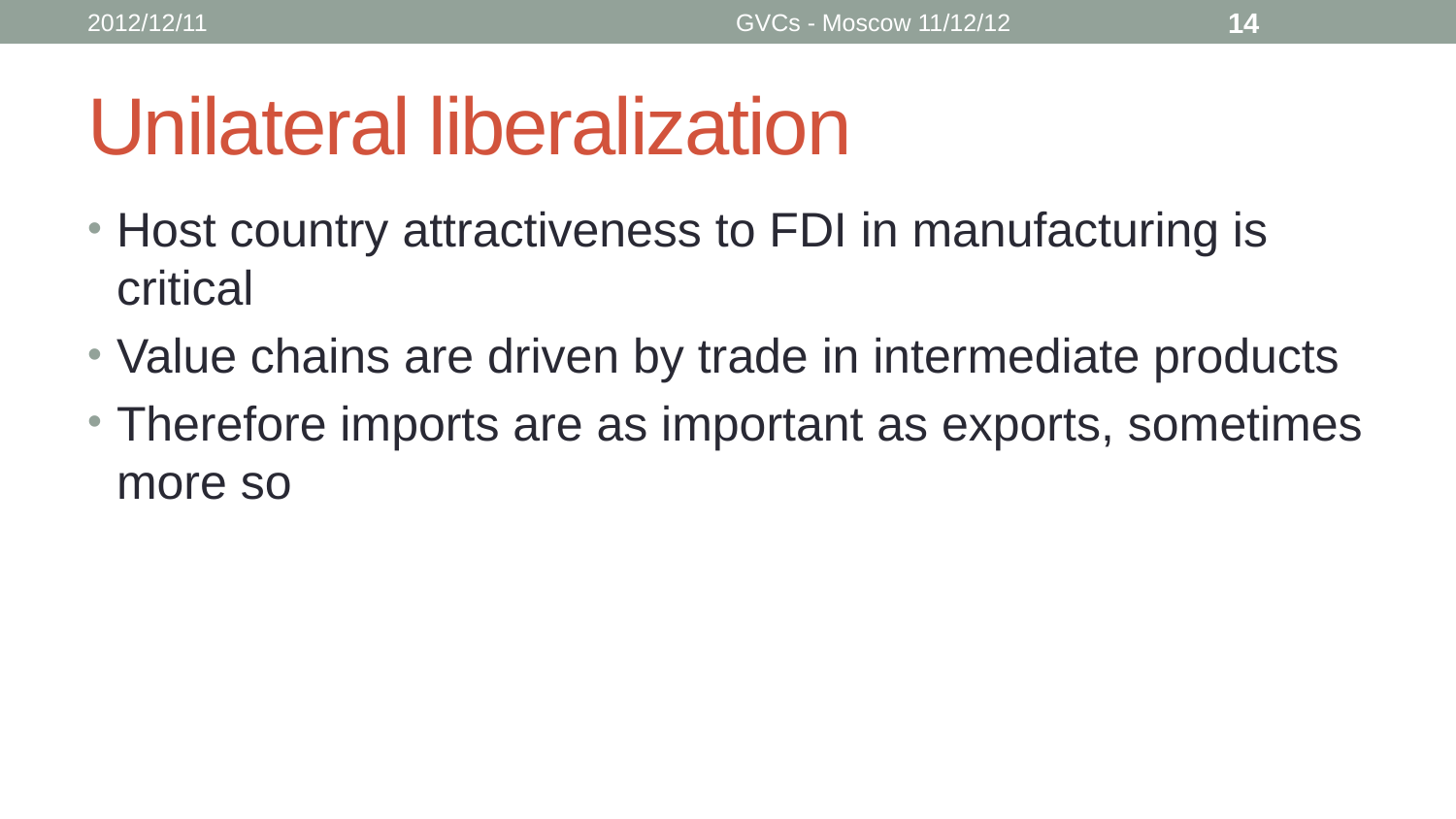

2012/12/11
GVCs - Moscow 11/12/12
14
# Unilateral liberalization
Host country attractiveness to FDI in manufacturing is critical
Value chains are driven by trade in intermediate products
Therefore imports are as important as exports, sometimes more so